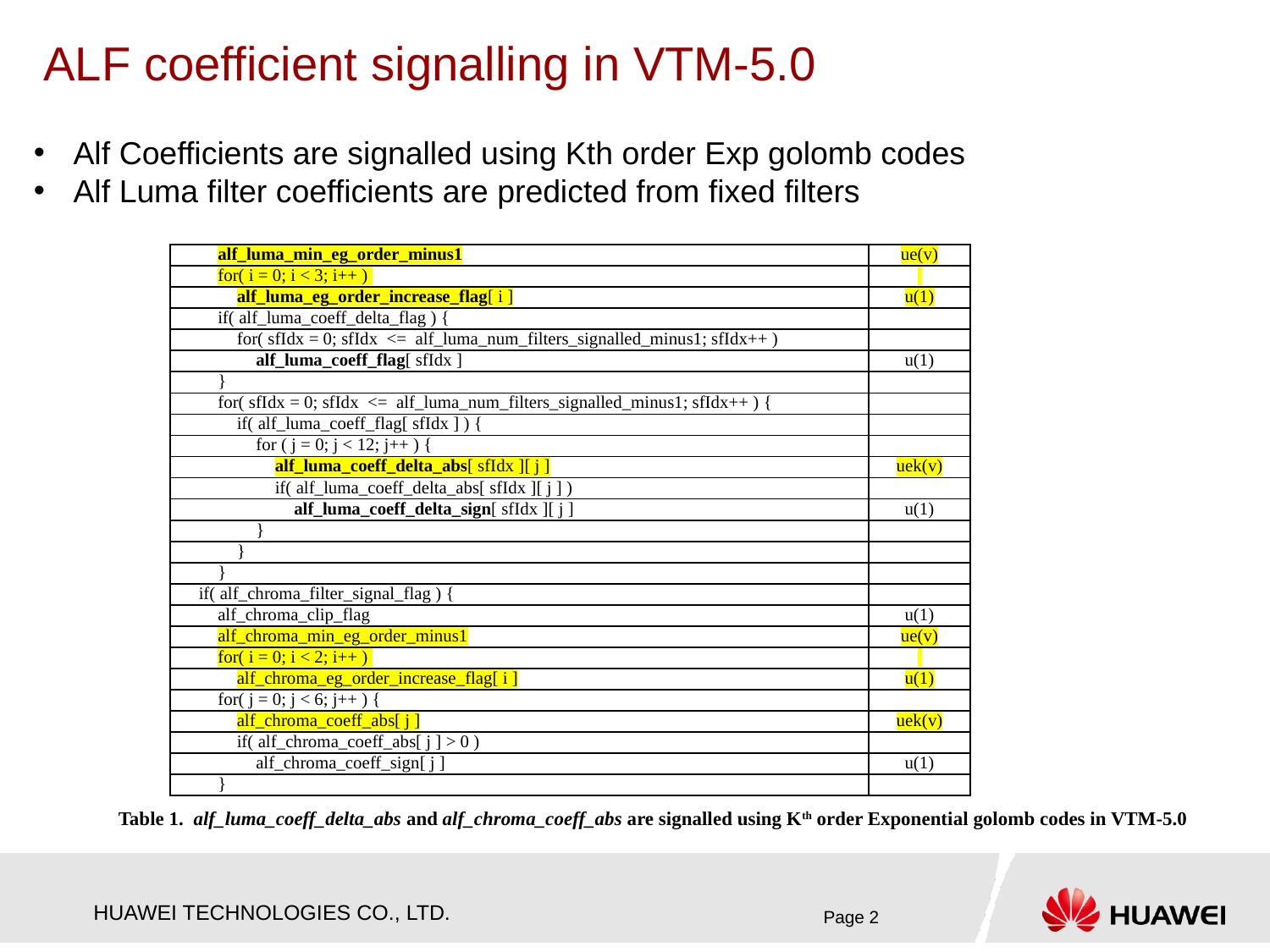

# ALF coefficient signalling in VTM-5.0
Alf Coefficients are signalled using Kth order Exp golomb codes
Alf Luma filter coefficients are predicted from fixed filters

| alf\_luma\_min\_eg\_order\_minus1 | ue(v) |
| --- | --- |
| for( i = 0; i < 3; i++ ) |  |
| alf\_luma\_eg\_order\_increase\_flag[ i ] | u(1) |
| if( alf\_luma\_coeff\_delta\_flag ) { |  |
| for( sfIdx = 0; sfIdx <= alf\_luma\_num\_filters\_signalled\_minus1; sfIdx++ ) |  |
| alf\_luma\_coeff\_flag[ sfIdx ] | u(1) |
| } |  |
| for( sfIdx = 0; sfIdx <= alf\_luma\_num\_filters\_signalled\_minus1; sfIdx++ ) { |  |
| if( alf\_luma\_coeff\_flag[ sfIdx ] ) { |  |
| for ( j = 0; j < 12; j++ ) { |  |
| alf\_luma\_coeff\_delta\_abs[ sfIdx ][ j ] | uek(v) |
| if( alf\_luma\_coeff\_delta\_abs[ sfIdx ][ j ] ) |  |
| alf\_luma\_coeff\_delta\_sign[ sfIdx ][ j ] | u(1) |
| } |  |
| } |  |
| } |  |
| if( alf\_chroma\_filter\_signal\_flag ) { |  |
| alf\_chroma\_clip\_flag | u(1) |
| alf\_chroma\_min\_eg\_order\_minus1 | ue(v) |
| for( i = 0; i < 2; i++ ) |  |
| alf\_chroma\_eg\_order\_increase\_flag[ i ] | u(1) |
| for( j = 0; j < 6; j++ ) { |  |
| alf\_chroma\_coeff\_abs[ j ] | uek(v) |
| if( alf\_chroma\_coeff\_abs[ j ] > 0 ) |  |
| alf\_chroma\_coeff\_sign[ j ] | u(1) |
| } |  |
Table 1.  alf_luma_coeff_delta_abs and alf_chroma_coeff_abs are signalled using Kth order Exponential golomb codes in VTM-5.0

Page 2